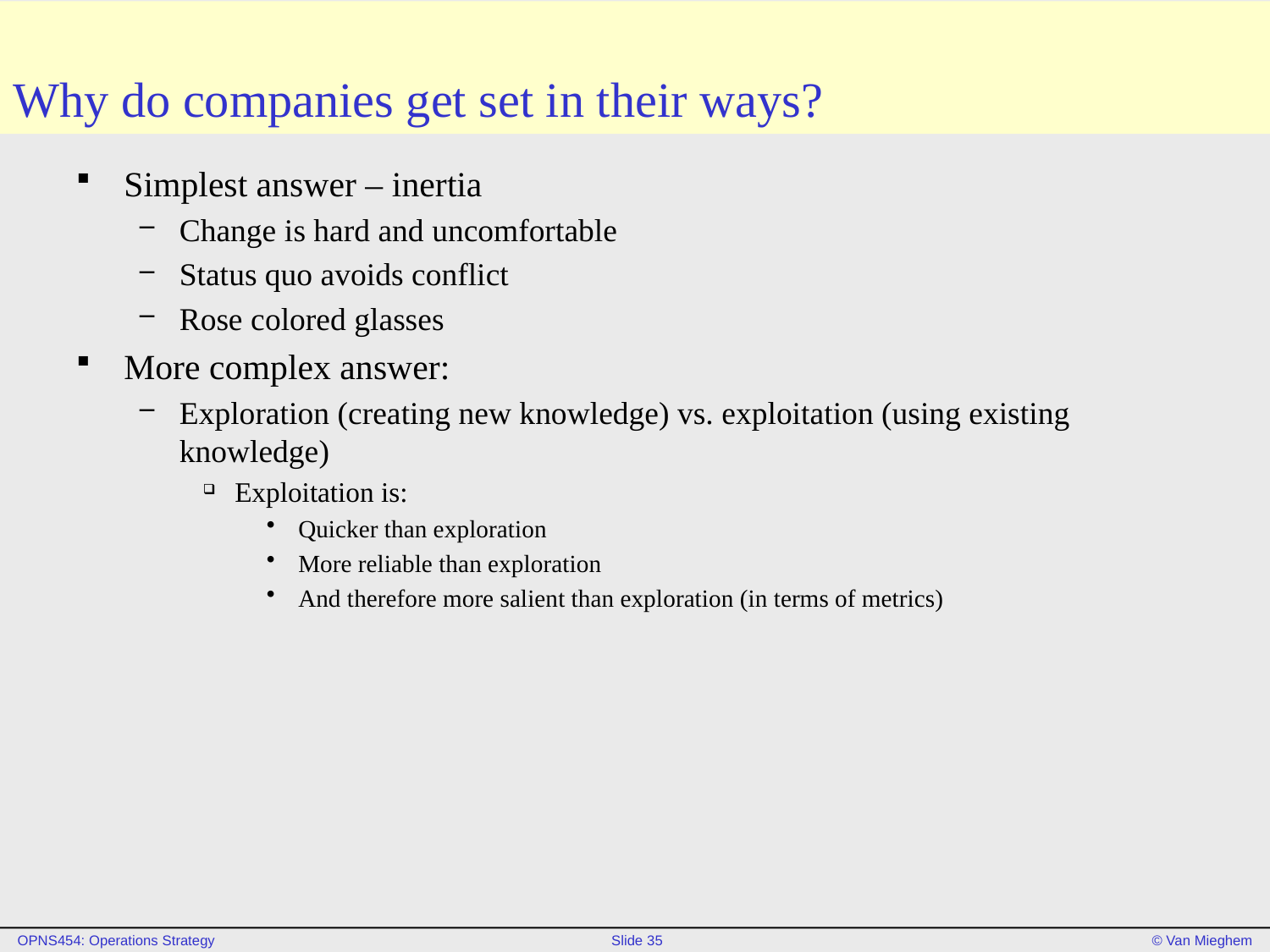

# Why do companies get set in their ways?
Simplest answer – inertia
Change is hard and uncomfortable
Status quo avoids conflict
Rose colored glasses
More complex answer:
Exploration (creating new knowledge) vs. exploitation (using existing knowledge)
Exploitation is:
Quicker than exploration
More reliable than exploration
And therefore more salient than exploration (in terms of metrics)